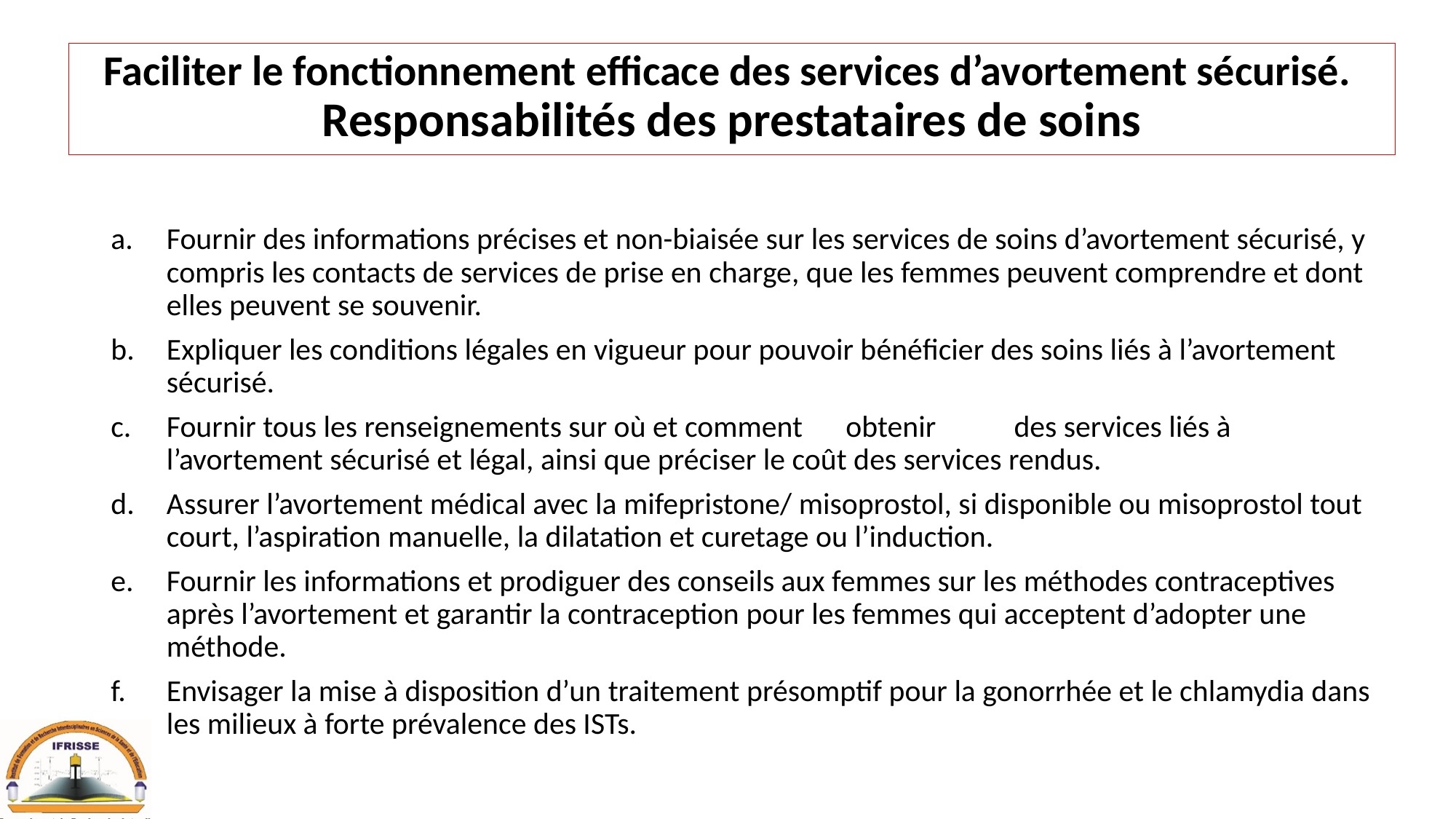

# Faciliter le fonctionnement efficace des services d’avortement sécurisé.  Responsabilités des prestataires de soins
Fournir des informations précises et non-biaisée sur les services de soins d’avortement sécurisé, y compris les contacts de services de prise en charge, que les femmes peuvent comprendre et dont elles peuvent se souvenir.
Expliquer les conditions légales en vigueur pour pouvoir bénéficier des soins liés à l’avortement sécurisé.
Fournir tous les renseignements sur où et comment	 obtenir	 des services liés à l’avortement sécurisé et légal, ainsi que préciser le coût des services rendus.
Assurer l’avortement médical avec la mifepristone/ misoprostol, si disponible ou misoprostol tout court, l’aspiration manuelle, la dilatation et curetage ou l’induction.
Fournir les informations et prodiguer des conseils aux femmes sur les méthodes contraceptives après l’avortement et garantir la contraception pour les femmes qui acceptent d’adopter une méthode.
Envisager la mise à disposition d’un traitement présomptif pour la gonorrhée et le chlamydia dans les milieux à forte prévalence des ISTs.